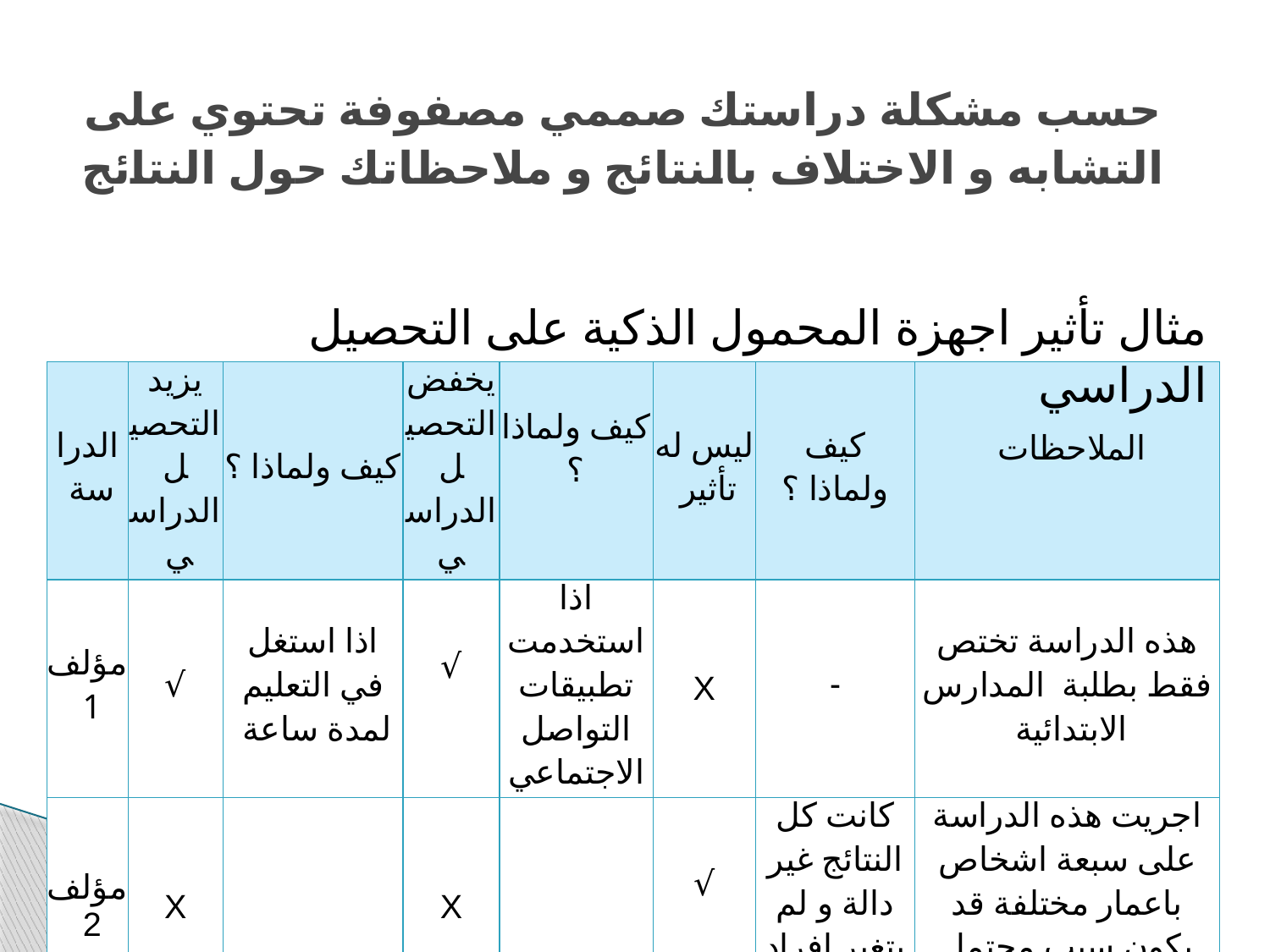

# حسب مشكلة دراستك صممي مصفوفة تحتوي على التشابه و الاختلاف بالنتائج و ملاحظاتك حول النتائج
مثال تأثير اجهزة المحمول الذكية على التحصيل الدراسي
| الدراسة | يزيد التحصيل الدراسي | كيف ولماذا ؟ | يخفض التحصيل الدراسي | كيف ولماذا ؟ | ليس له تأثير | كيف ولماذا ؟ | الملاحظات |
| --- | --- | --- | --- | --- | --- | --- | --- |
| مؤلف 1 | √ | اذا استغل في التعليم لمدة ساعة | √ | اذا استخدمت تطبيقات التواصل الاجتماعي | X | - | هذه الدراسة تختص فقط بطلبة المدارس الابتدائية |
| مؤلف 2 | X |  | X |  | √ | كانت كل النتائج غير دالة و لم يتغير افراد المشاركين | اجريت هذه الدراسة على سبعة اشخاص باعمار مختلفة قد يكون سبب محتمل للنتيجة |
| .... |  |  |  |  |  |  |  |